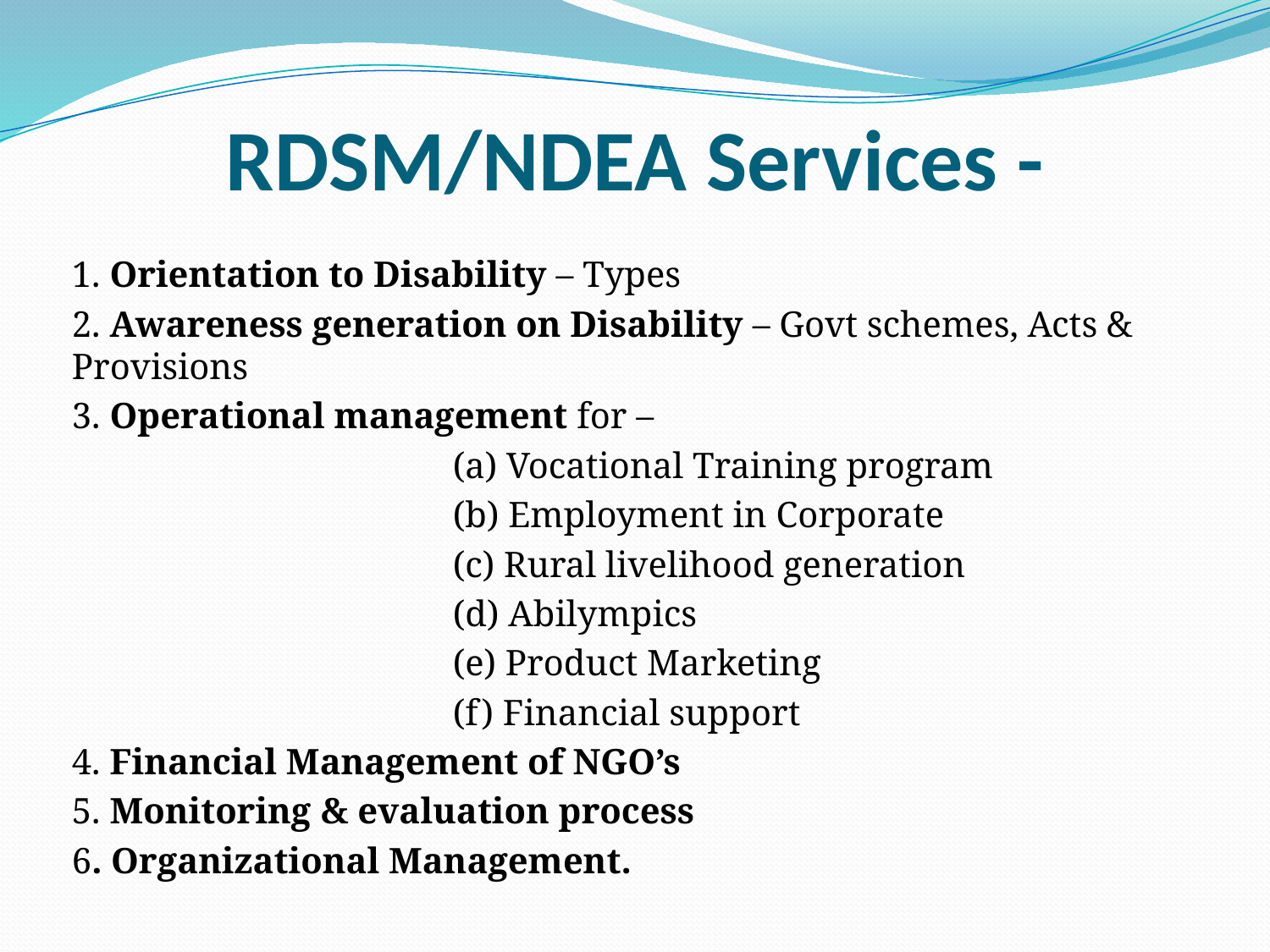

# RDSM/NDEA Services -
1. Orientation to Disability – Types
2. Awareness generation on Disability – Govt schemes, Acts & Provisions
3. Operational management for –
			(a) Vocational Training program
			(b) Employment in Corporate
			(c) Rural livelihood generation
			(d) Abilympics
			(e) Product Marketing
			(f) Financial support
4. Financial Management of NGO’s
5. Monitoring & evaluation process
6. Organizational Management.